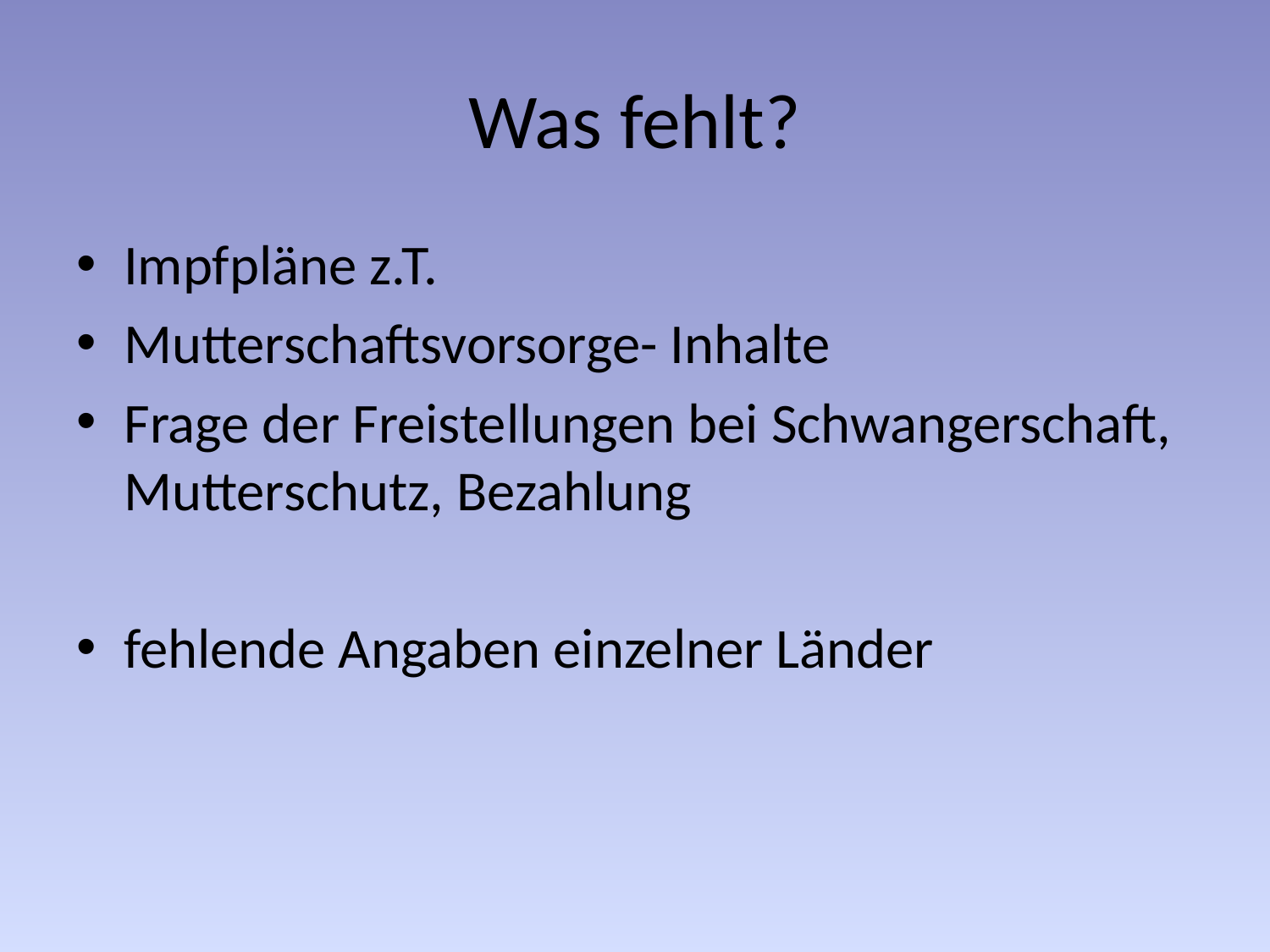

# Was fehlt?
Impfpläne z.T.
Mutterschaftsvorsorge- Inhalte
Frage der Freistellungen bei Schwangerschaft, Mutterschutz, Bezahlung

fehlende Angaben einzelner Länder